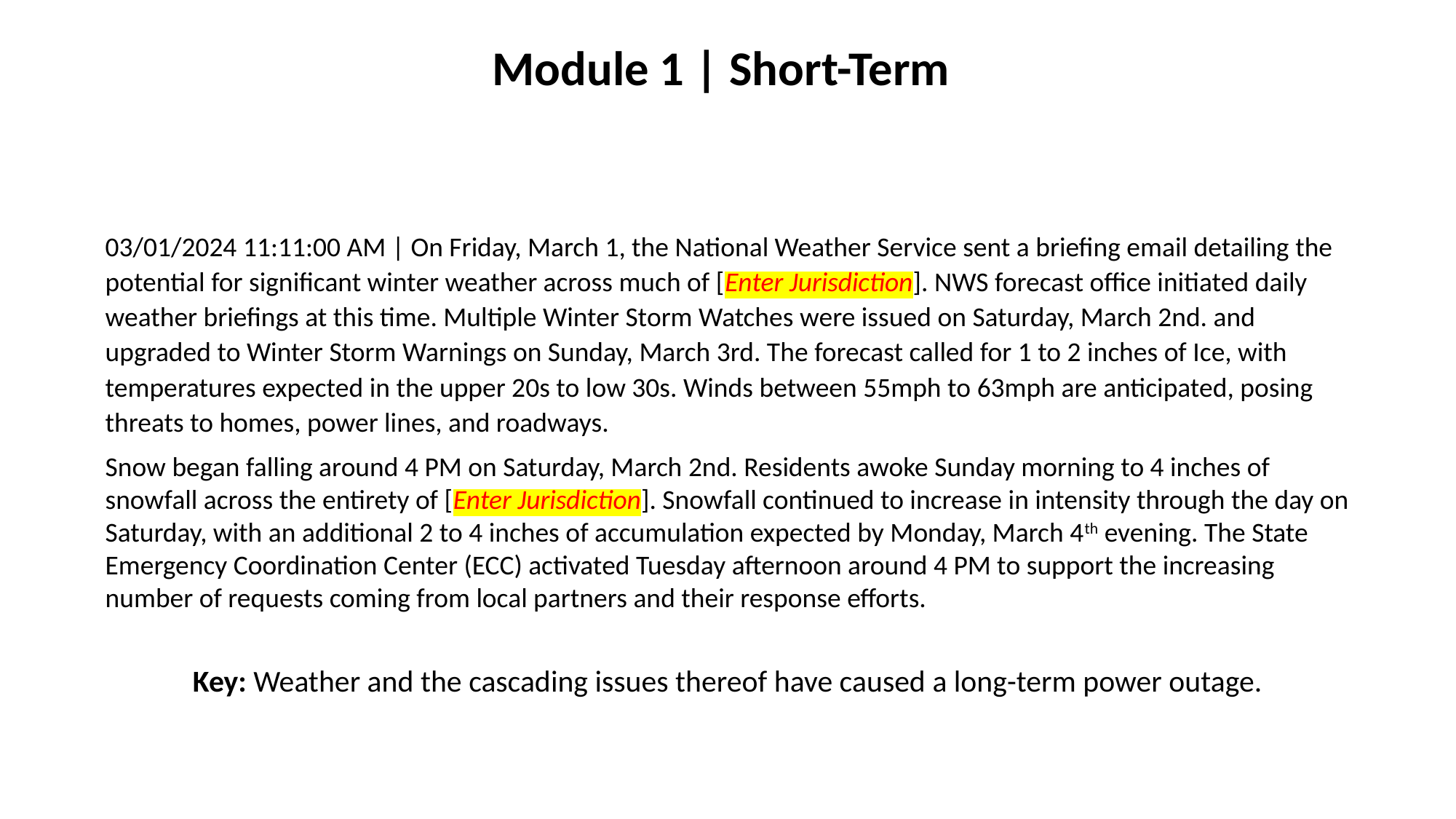

# Module 1 | Short-Term
03/01/2024 11:11:00 AM | On Friday, March 1, the National Weather Service sent a briefing email detailing the potential for significant winter weather across much of [Enter Jurisdiction]. NWS forecast office initiated daily weather briefings at this time. Multiple Winter Storm Watches were issued on Saturday, March 2nd. and upgraded to Winter Storm Warnings on Sunday, March 3rd. The forecast called for 1 to 2 inches of Ice, with temperatures expected in the upper 20s to low 30s. Winds between 55mph to 63mph are anticipated, posing threats to homes, power lines, and roadways.
Snow began falling around 4 PM on Saturday, March 2nd. Residents awoke Sunday morning to 4 inches of snowfall across the entirety of [Enter Jurisdiction]. Snowfall continued to increase in intensity through the day on Saturday, with an additional 2 to 4 inches of accumulation expected by Monday, March 4th evening. The State Emergency Coordination Center (ECC) activated Tuesday afternoon around 4 PM to support the increasing number of requests coming from local partners and their response efforts.

Key: Weather and the cascading issues thereof have caused a long-term power outage.